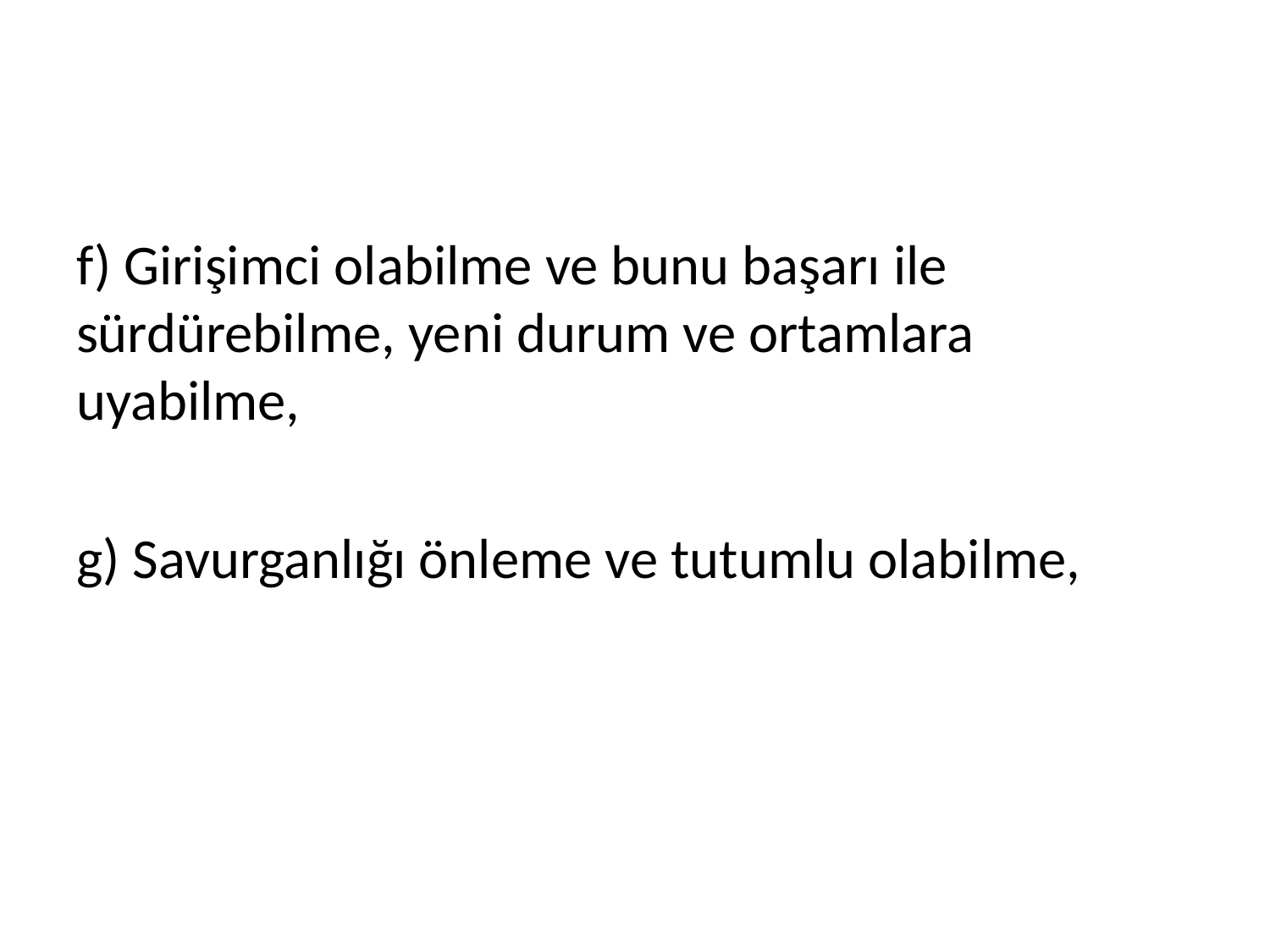

f) Girişimci olabilme ve bunu başarı ile sürdürebilme, yeni durum ve ortamlara uyabilme,

g) Savurganlığı önleme ve tutumlu olabilme,